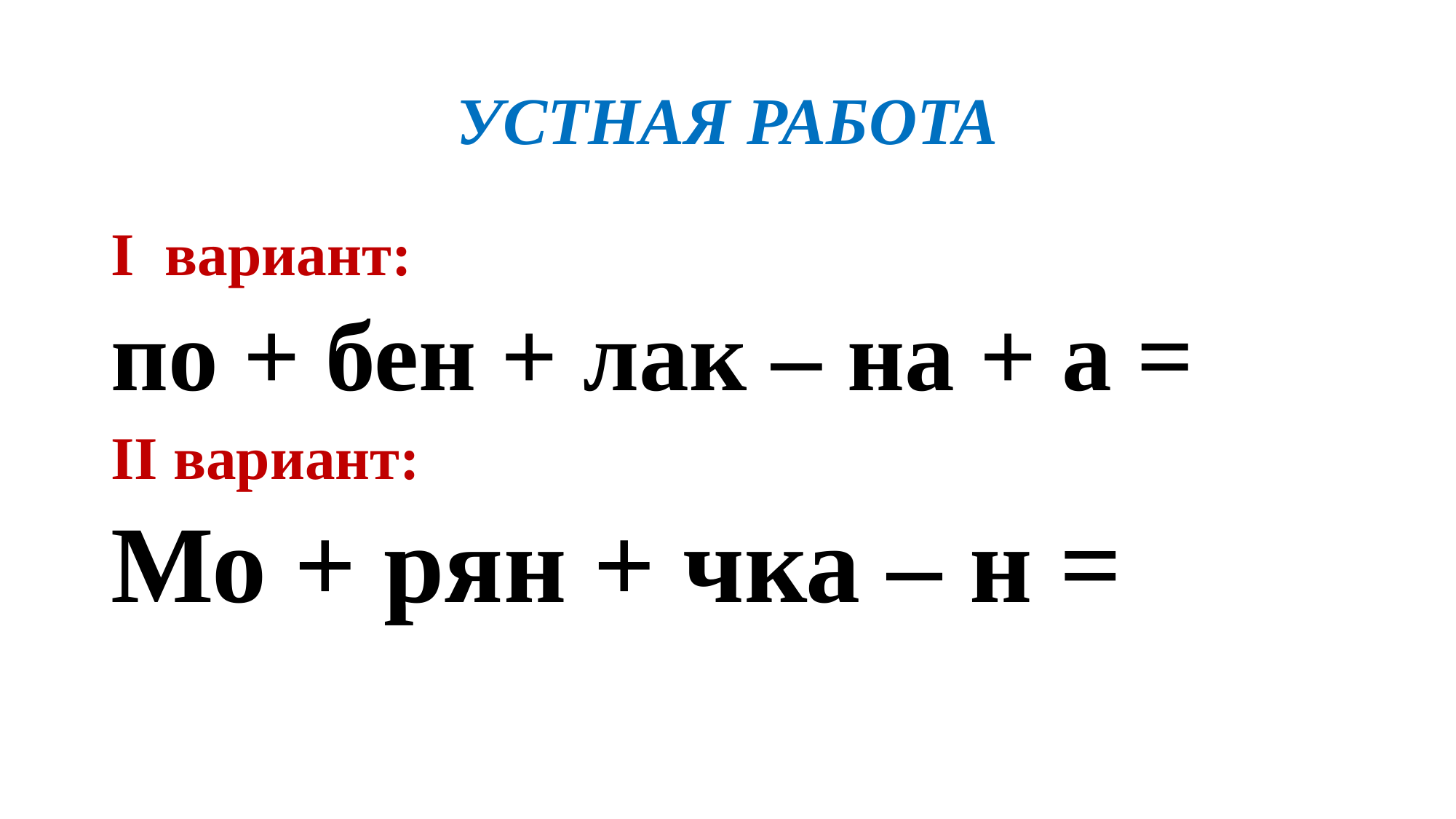

# УСТНАЯ РАБОТА
I  вариант:
по + бен + лак – на + а =
II вариант:
Мо + рян + чка – н =